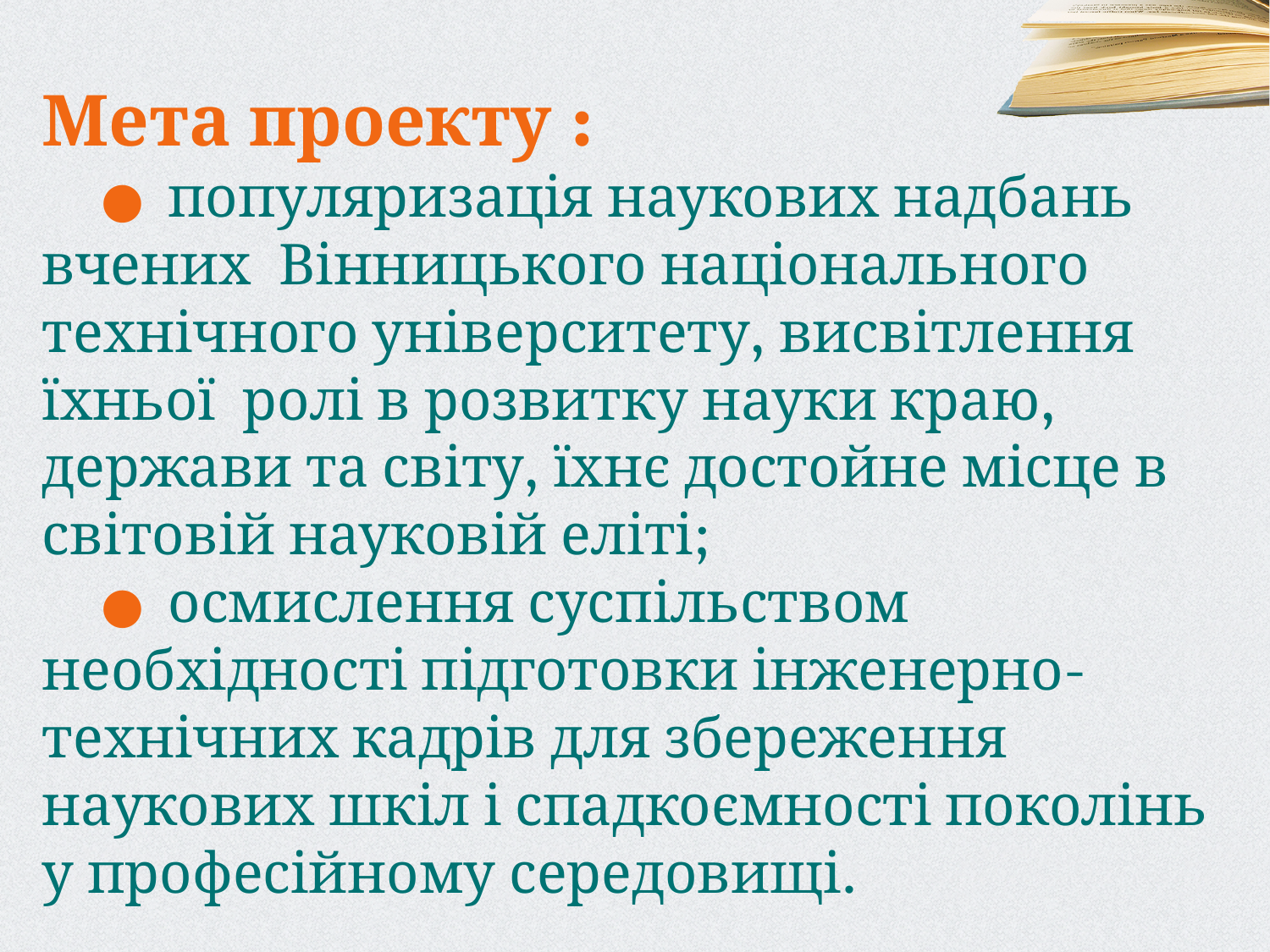

Мета проекту :
     ●  популяризація наукових надбань вчених  Вінницького національного технічного університету, висвітлення їхньої  ролі в розвитку науки краю, держави та світу, їхнє достойне місце в світовій науковій еліті;
     ●  осмислення суспільством  необхідності підготовки інженерно-технічних кадрів для збереження наукових шкіл і спадкоємності поколінь у професійному середовищі.